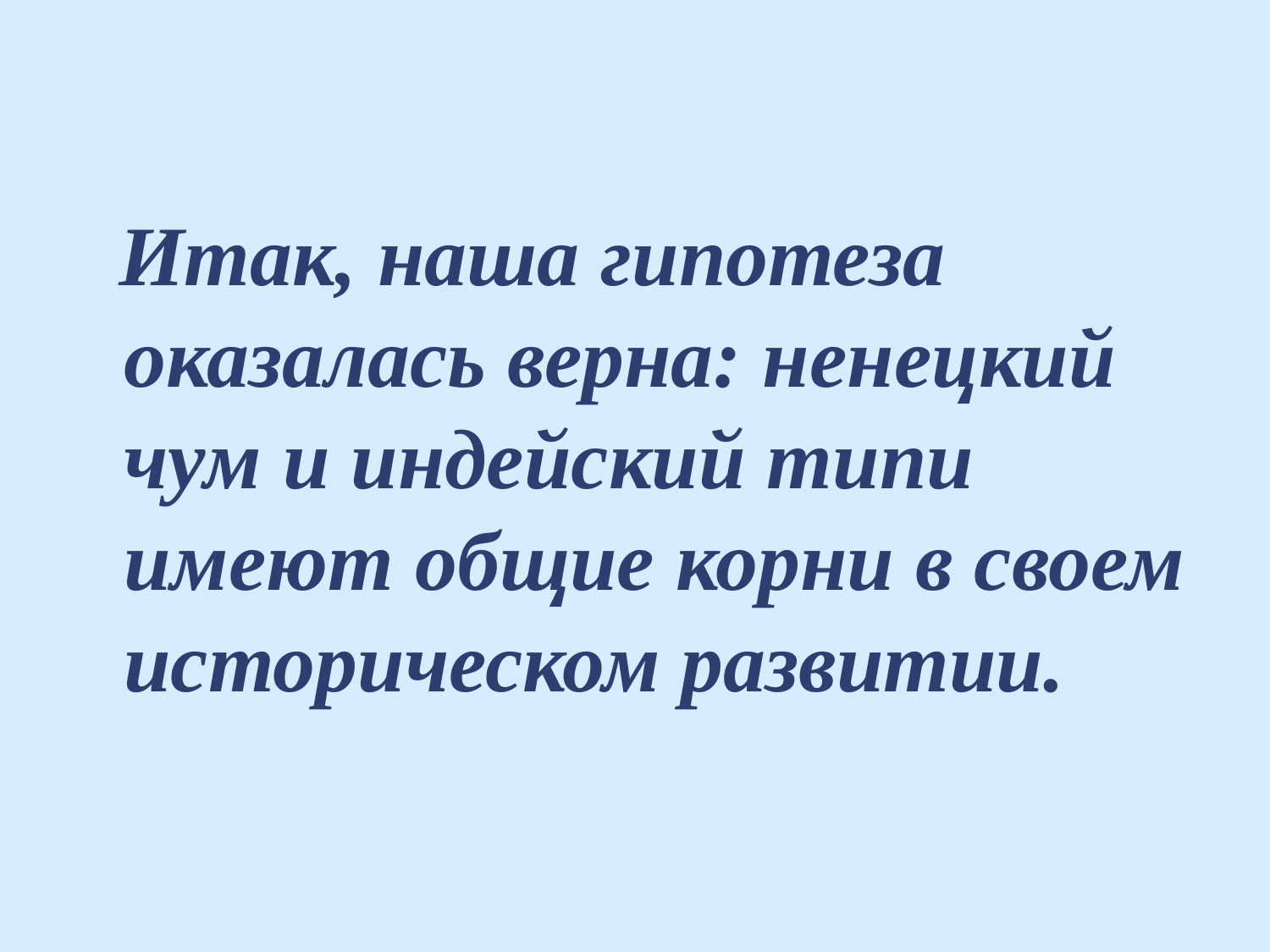

Итак, наша гипотеза оказалась верна: ненецкий чум и индейский типи имеют общие корни в своем историческом развитии.